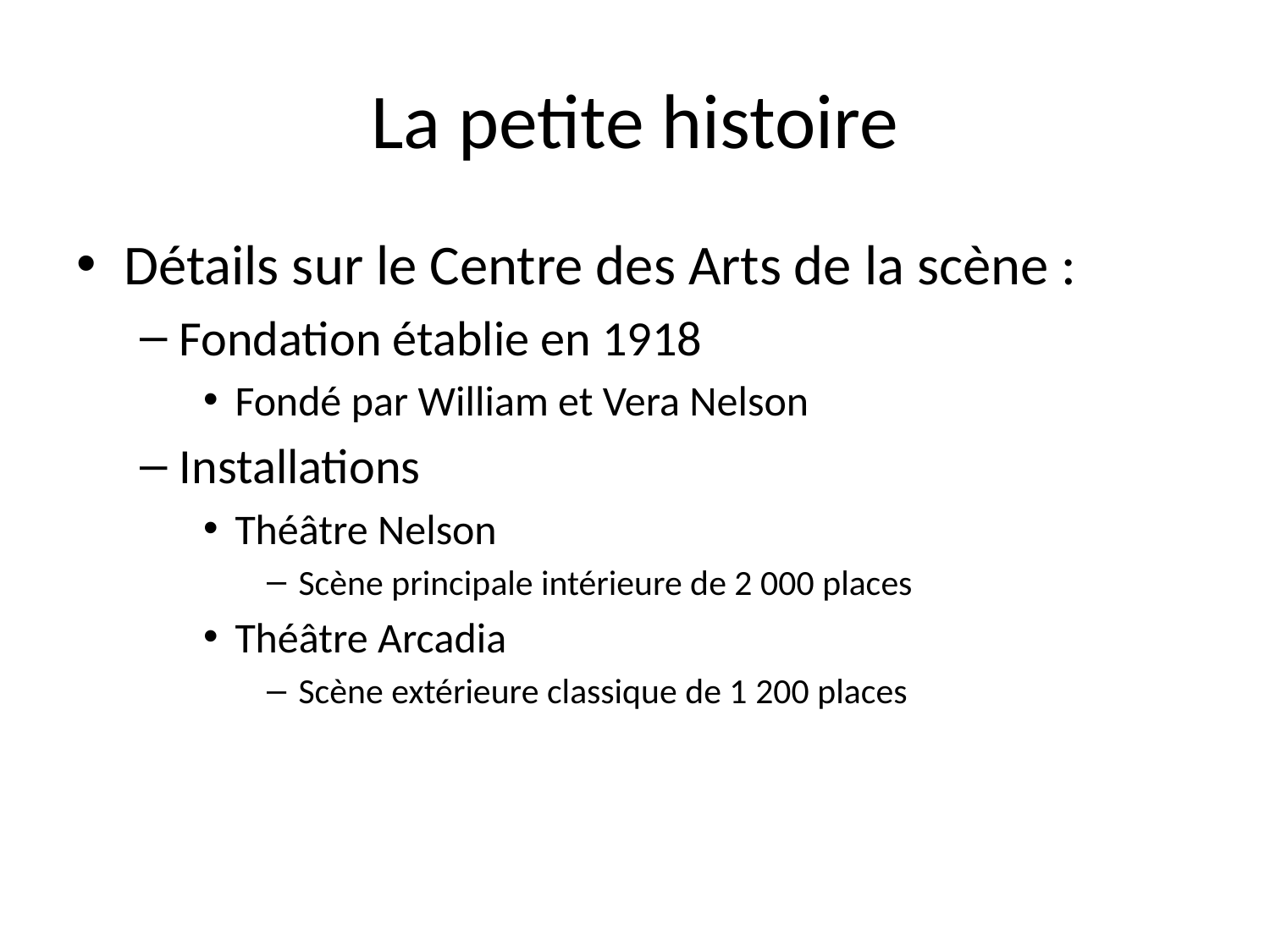

# La petite histoire
Détails sur le Centre des Arts de la scène :
Fondation établie en 1918
Fondé par William et Vera Nelson
Installations
Théâtre Nelson
Scène principale intérieure de 2 000 places
Théâtre Arcadia
Scène extérieure classique de 1 200 places